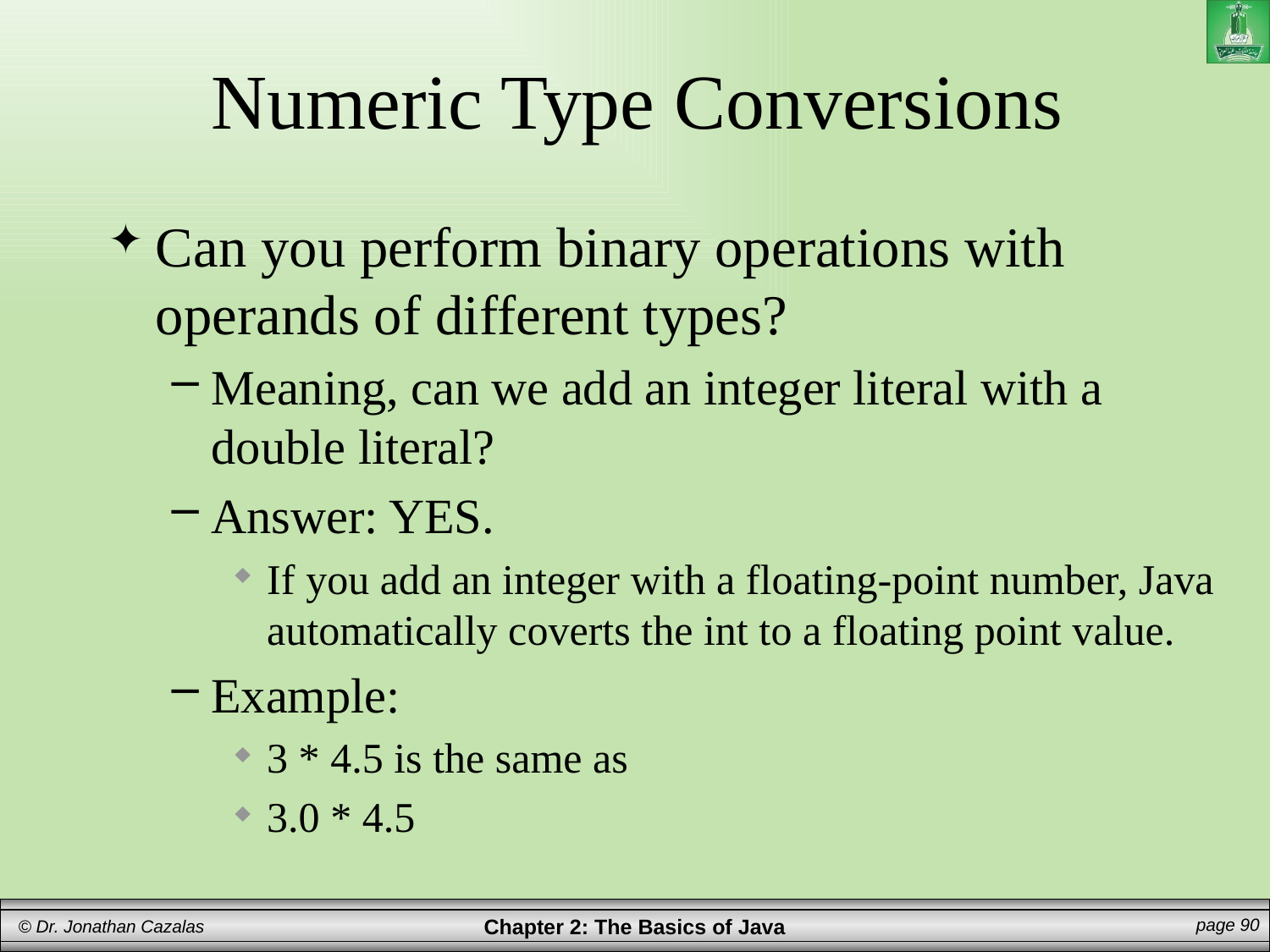

# Numeric Type Conversions
Can you perform binary operations with operands of different types?
Meaning, can we add an integer literal with a double literal?
Answer: YES.
If you add an integer with a floating-point number, Java automatically coverts the int to a floating point value.
Example:
3 * 4.5 is the same as
3.0 * 4.5